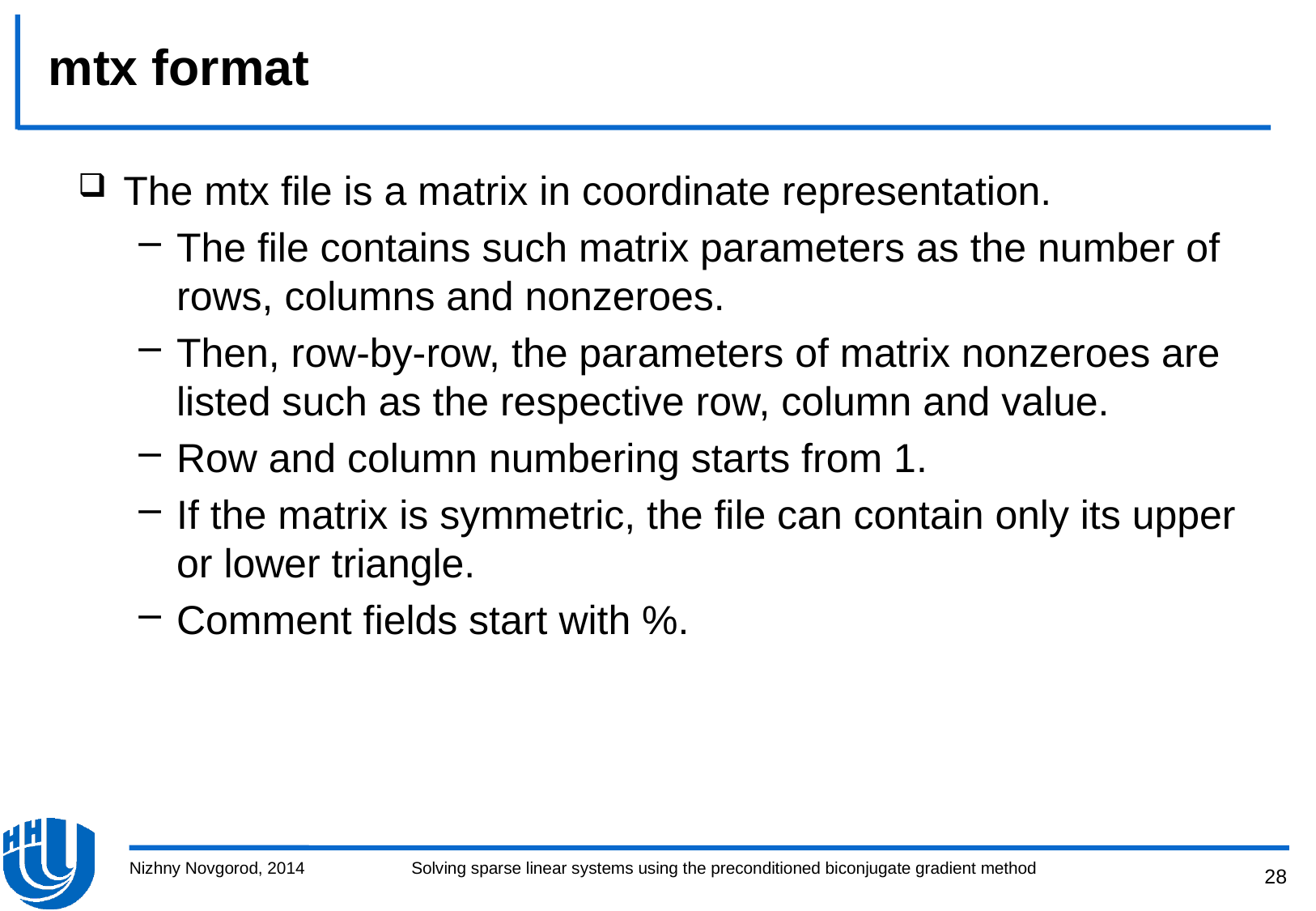

# mtx format
The mtx file is a matrix in coordinate representation.
The file contains such matrix parameters as the number of rows, columns and nonzeroes.
Then, row-by-row, the parameters of matrix nonzeroes are listed such as the respective row, column and value.
Row and column numbering starts from 1.
If the matrix is symmetric, the file can contain only its upper or lower triangle.
Comment fields start with %.
Nizhny Novgorod, 2014
Solving sparse linear systems using the preconditioned biconjugate gradient method